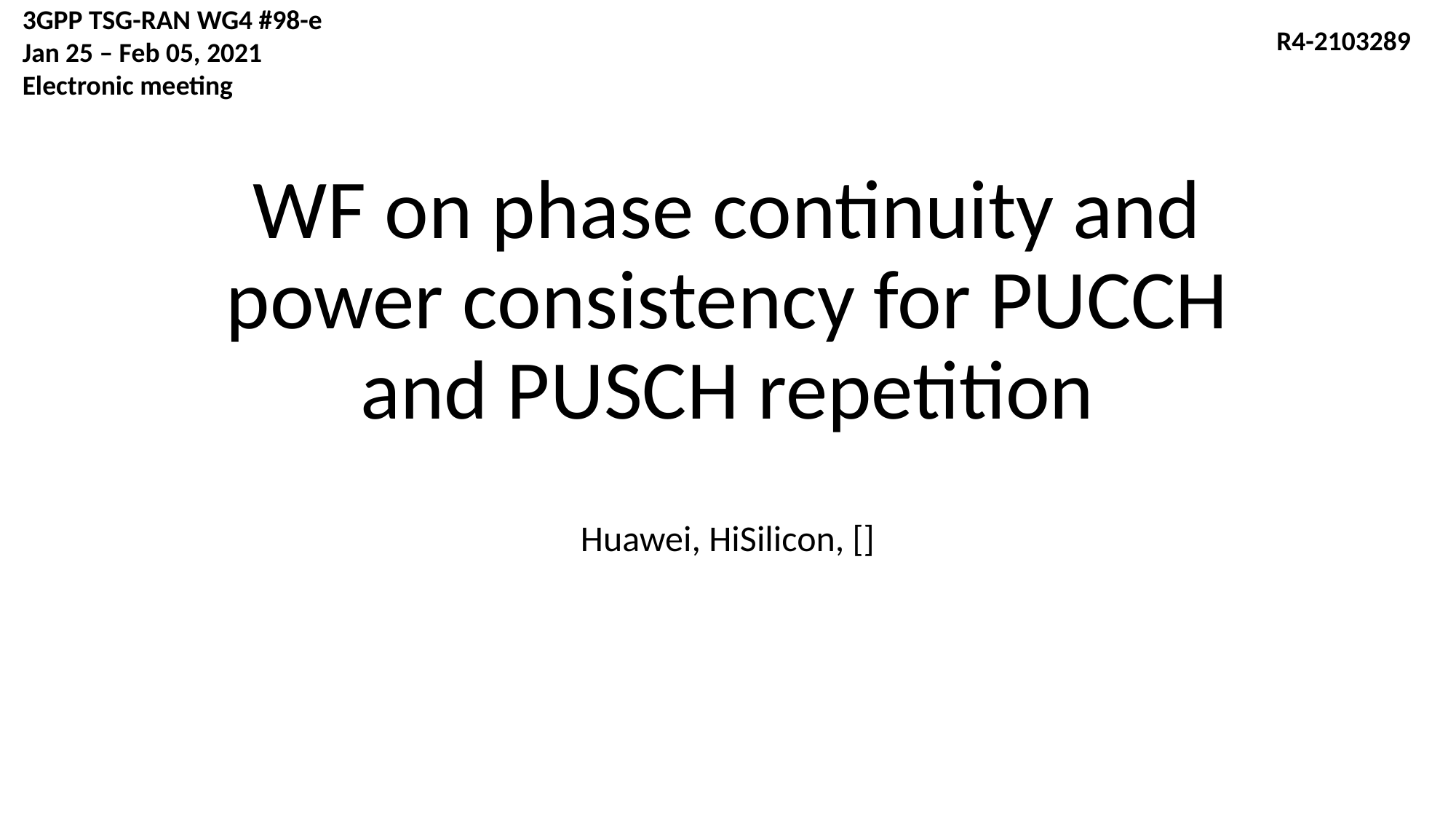

3GPP TSG-RAN WG4 #98-e
Jan 25 – Feb 05, 2021
Electronic meeting
R4-2103289
# WF on phase continuity and power consistency for PUCCH and PUSCH repetition
Huawei, HiSilicon, []